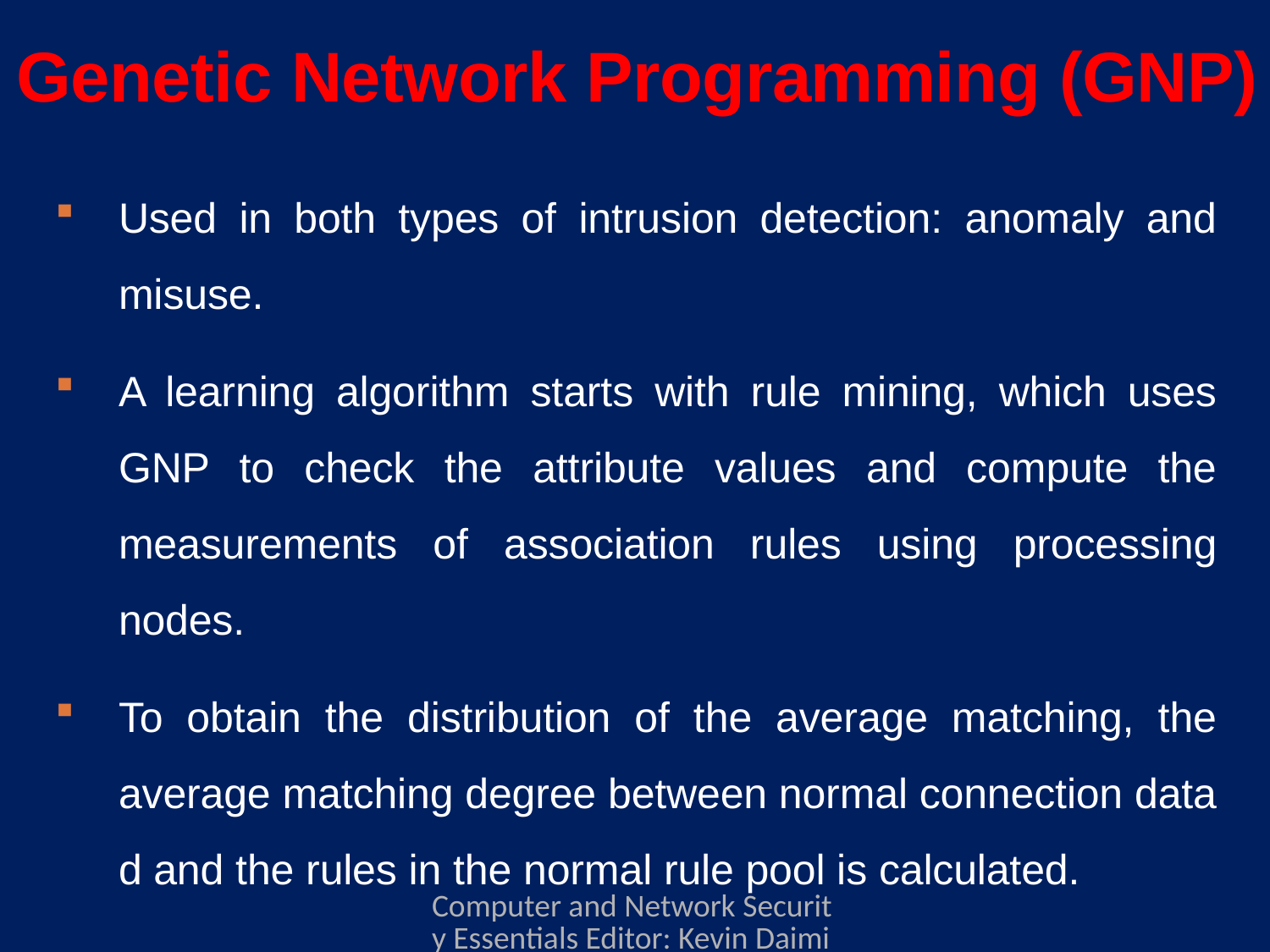

# Genetic Network Programming (GNP)
Used in both types of intrusion detection: anomaly and misuse.
A learning algorithm starts with rule mining, which uses GNP to check the attribute values and compute the measurements of association rules using processing nodes.
To obtain the distribution of the average matching, the average matching degree between normal connection data d and the rules in the normal rule pool is calculated.
Computer and Network Security Essentials Editor: Kevin Daimi Associate Editors: Guillermo Francia, Levent Ertaul, Luis H. Encinas, Eman El-Sheikh Published by Springer